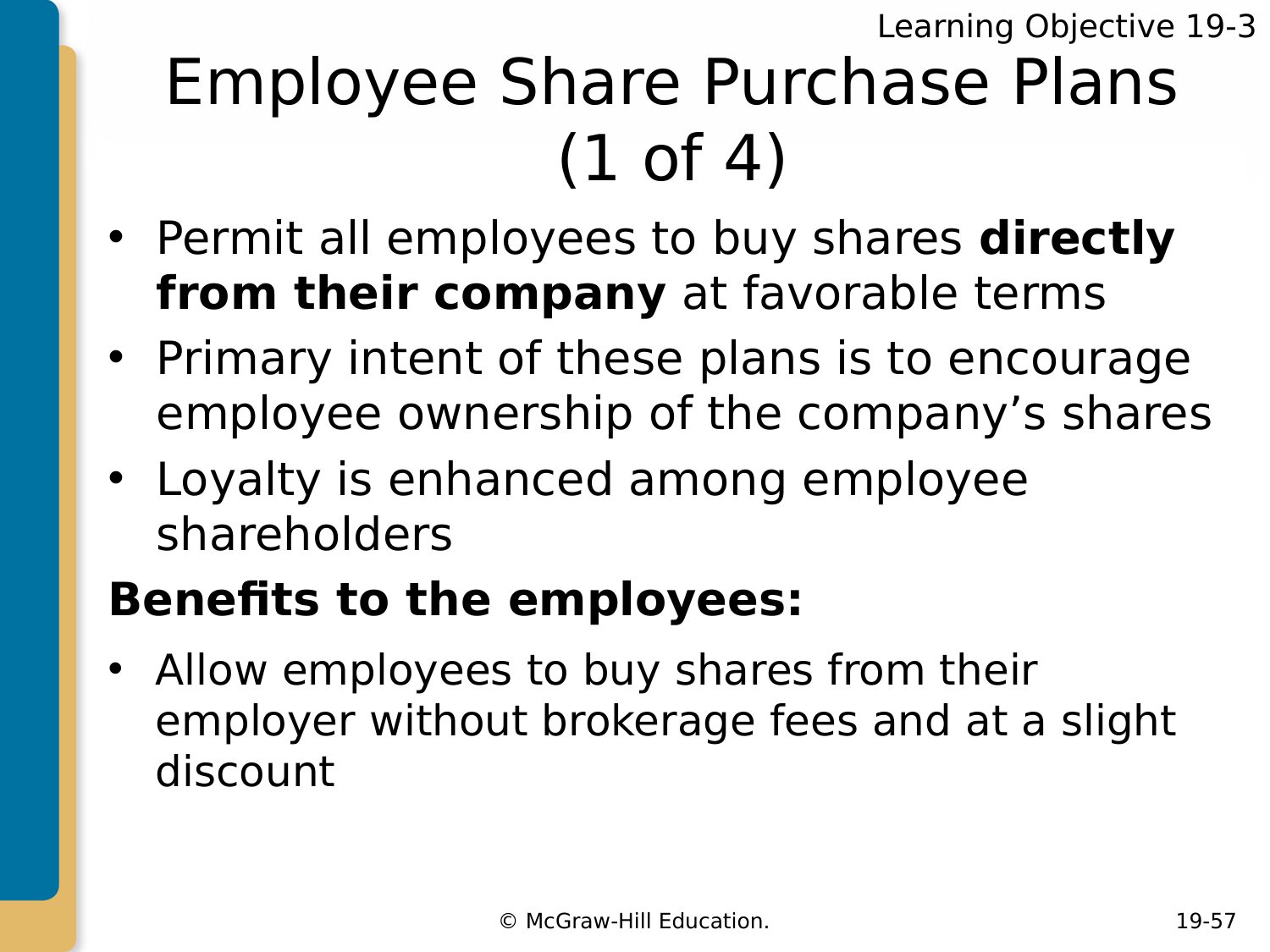

Learning Objective 19-3
# Employee Share Purchase Plans (1 of 4)
Permit all employees to buy shares directly from their company at favorable terms
Primary intent of these plans is to encourage employee ownership of the company’s shares
Loyalty is enhanced among employee shareholders
Benefits to the employees:
Allow employees to buy shares from their employer without brokerage fees and at a slight discount